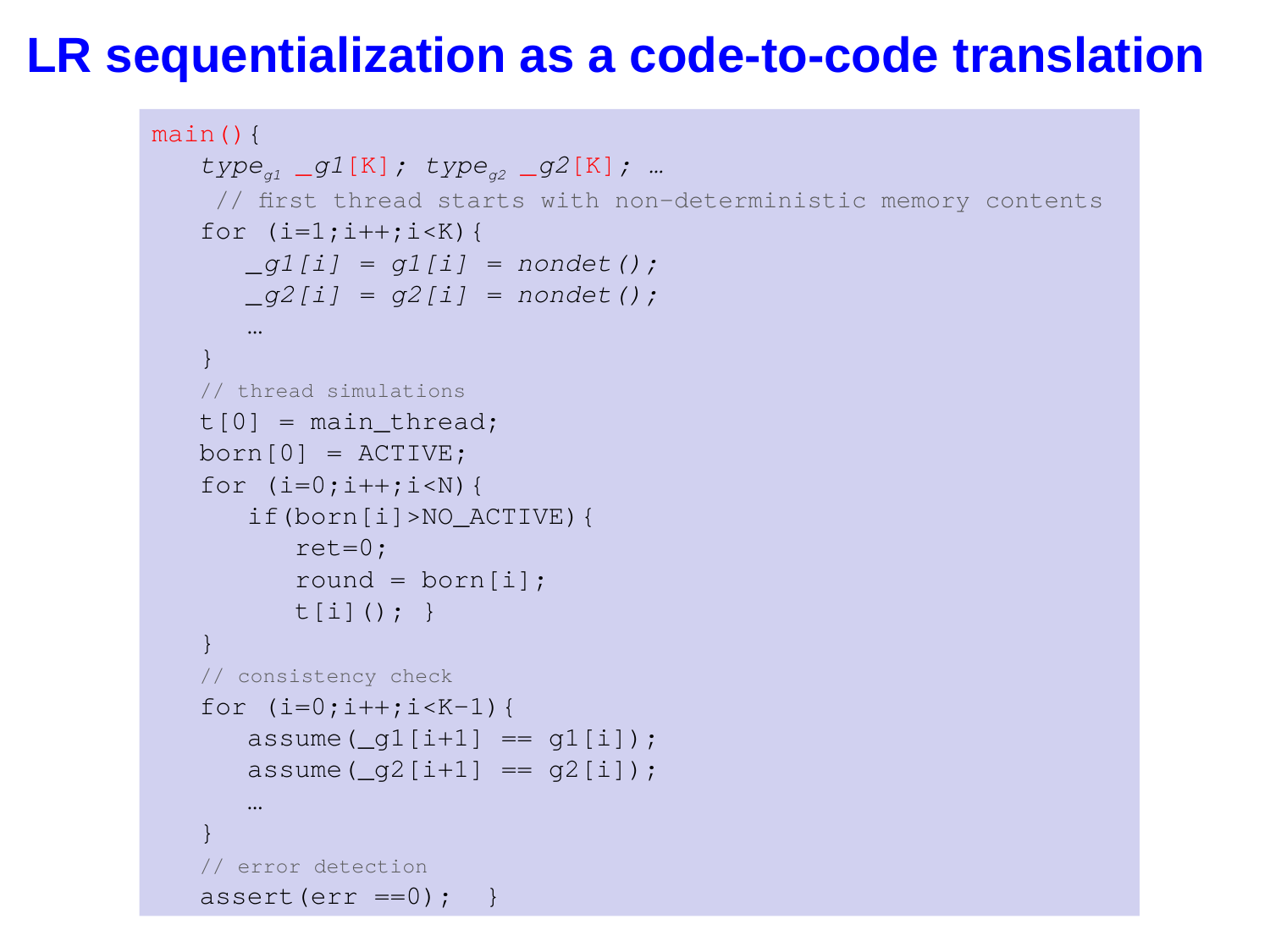

# LR sequentialization as a code-to-code translation
 LR sequentialization as a code-to-code translation
main(){
   typeg1 _g1[K]; typeg2 _g2[K]; …
         // first thread starts with non-deterministic memory contents
   for (i=1;i++;i<K){
      _g1[i] = g1[i] = nondet();
      _g2[i] = g2[i] = nondet();
      …
   }
   // thread simulations
   t[0] = main_thread;
   born[0] = ACTIVE;
   for (i=0;i++;i<N){
      if(born[i]>NO_ACTIVE){
         ret=0;
         round = born[i];
         t[i](); }
   }
   // consistency check
   for (i=0;i++;i<K-1){
      assume(_g1[i+1] == g1[i]);
      assume(_g2[i+1] == g2[i]);
      …
   }
   // error detection
   assert(err ==0);  }